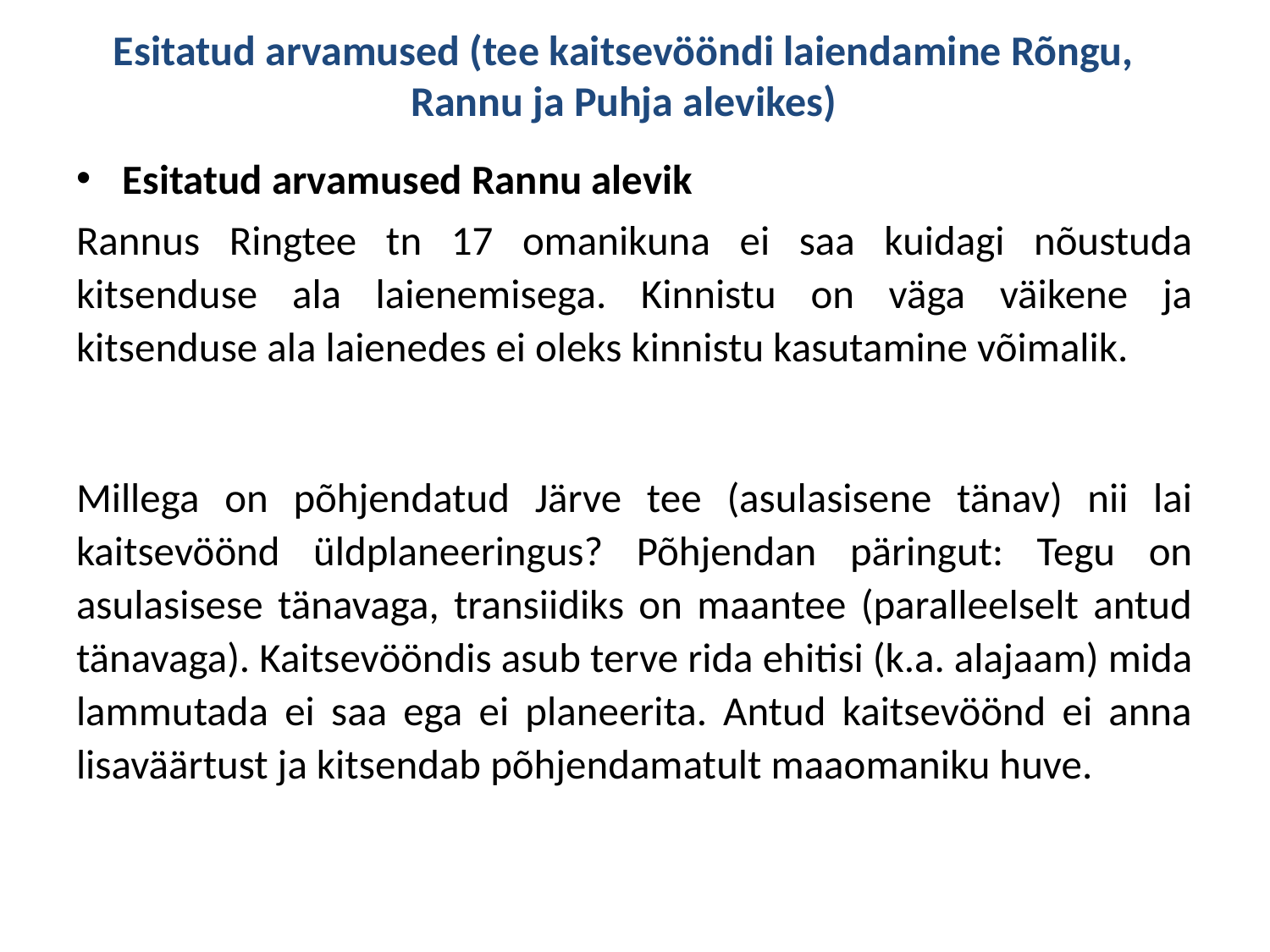

# Esitatud arvamused (tee kaitsevööndi laiendamine Rõngu, Rannu ja Puhja alevikes)
Esitatud arvamused Rannu alevik
Rannus Ringtee tn 17 omanikuna ei saa kuidagi nõustuda kitsenduse ala laienemisega. Kinnistu on väga väikene ja kitsenduse ala laienedes ei oleks kinnistu kasutamine võimalik.

Millega on põhjendatud Järve tee (asulasisene tänav) nii lai kaitsevöönd üldplaneeringus? Põhjendan päringut: Tegu on asulasisese tänavaga, transiidiks on maantee (paralleelselt antud tänavaga). Kaitsevööndis asub terve rida ehitisi (k.a. alajaam) mida lammutada ei saa ega ei planeerita. Antud kaitsevöönd ei anna lisaväärtust ja kitsendab põhjendamatult maaomaniku huve.